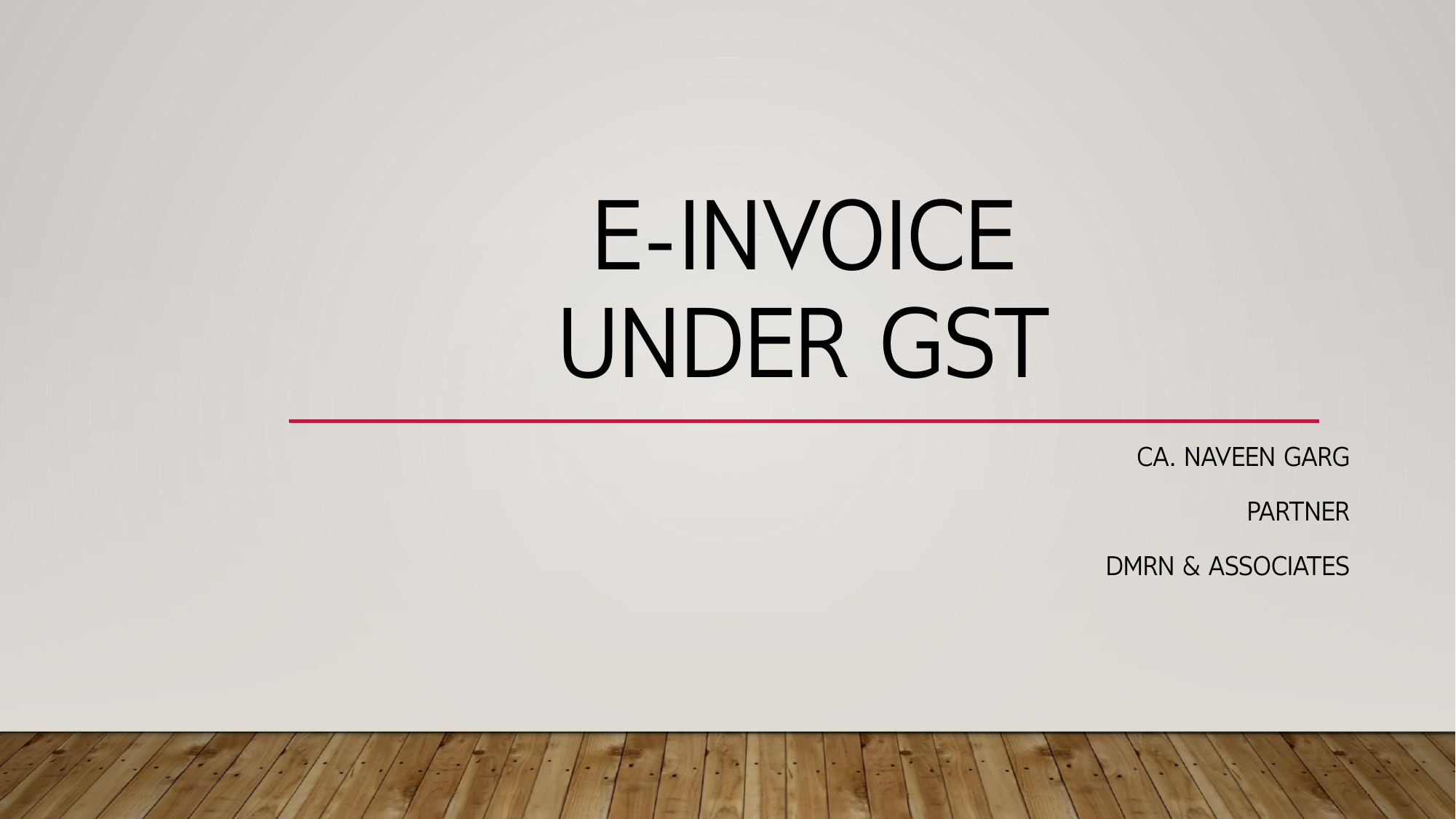

# E-Invoice under GST
Ca. Naveen garg
Partner
DMRN & Associates